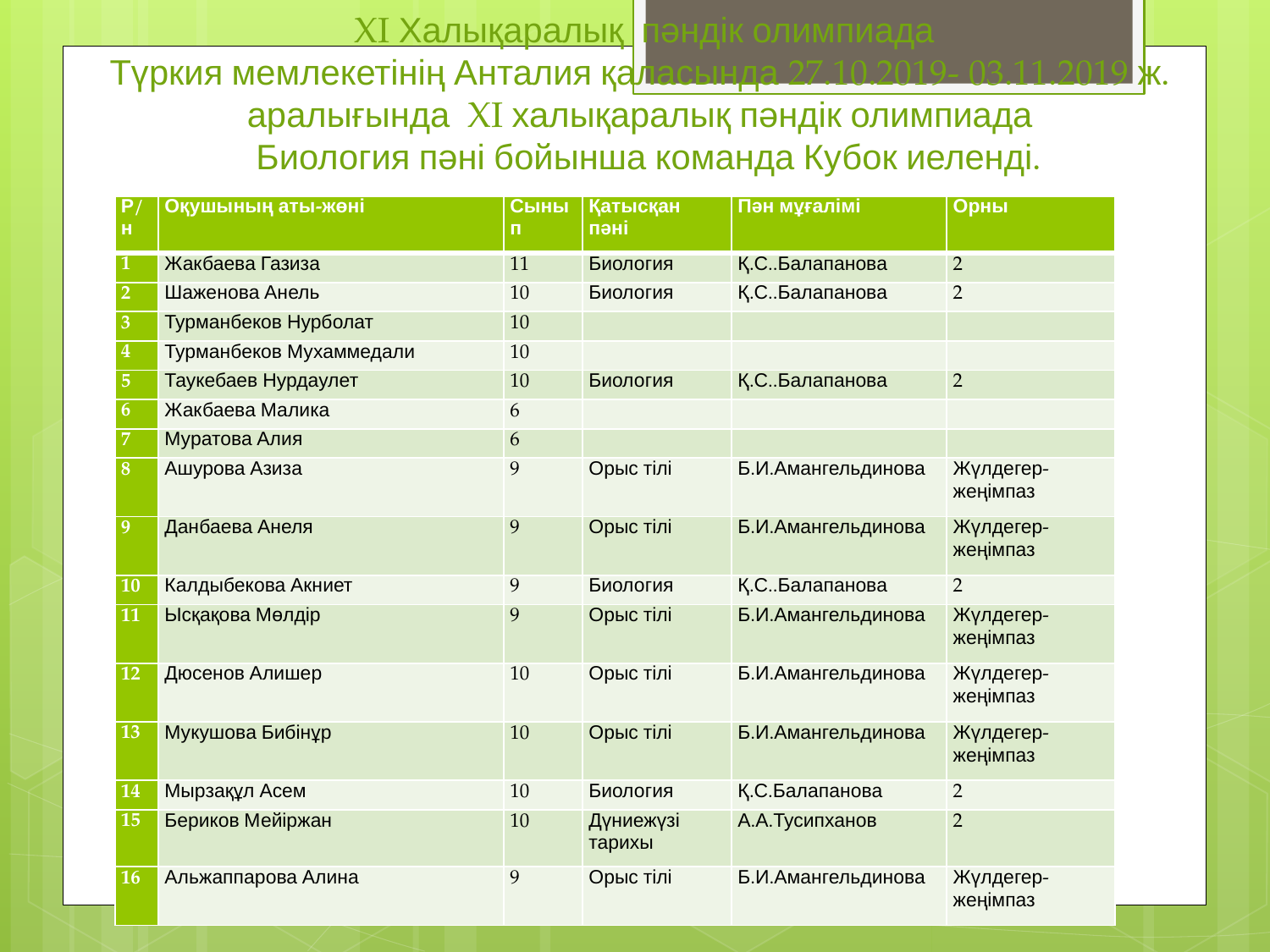

XI Халықаралық  пәндік олимпиада
Түркия мемлекетінің Анталия қаласында 27.10.2019- 03.11.2019 ж.
аралығында  XI халықаралық пәндік олимпиада
 Биология пәні бойынша команда Кубок иеленді.

| Р/н | Оқушының аты-жөні | Сынып | Қатысқан пәні | Пән мұғалімі | Орны |
| --- | --- | --- | --- | --- | --- |
| 1 | Жакбаева Газиза | 11 | Биология | Қ.С..Балапанова | 2 |
| 2 | Шаженова Анель | 10 | Биология | Қ.С..Балапанова | 2 |
| 3 | Турманбеков Нурболат | 10 |  |  |  |
| 4 | Турманбеков Мухаммедали | 10 |  |  |  |
| 5 | Таукебаев Нурдаулет | 10 | Биология | Қ.С..Балапанова | 2 |
| 6 | Жакбаева Малика | 6 |  |  |  |
| 7 | Муратова Алия | 6 |  |  |  |
| 8 | Ашурова Азиза | 9 | Орыс тілі | Б.И.Амангельдинова | Жүлдегер-жеңімпаз |
| 9 | Данбаева Анеля | 9 | Орыс тілі | Б.И.Амангельдинова | Жүлдегер-жеңімпаз |
| 10 | Калдыбекова Акниет | 9 | Биология | Қ.С..Балапанова | 2 |
| 11 | Ысқақова Мөлдір | 9 | Орыс тілі | Б.И.Амангельдинова | Жүлдегер-жеңімпаз |
| 12 | Дюсенов Алишер | 10 | Орыс тілі | Б.И.Амангельдинова | Жүлдегер-жеңімпаз |
| 13 | Мукушова Бибінұр | 10 | Орыс тілі | Б.И.Амангельдинова | Жүлдегер-жеңімпаз |
| 14 | Мырзақұл Асем | 10 | Биология | Қ.С.Балапанова | 2 |
| 15 | Бериков Мейіржан | 10 | Дүниежүзі тарихы | А.А.Тусипханов | 2 |
| 16 | Альжаппарова Алина | 9 | Орыс тілі | Б.И.Амангельдинова | Жүлдегер-жеңімпаз |